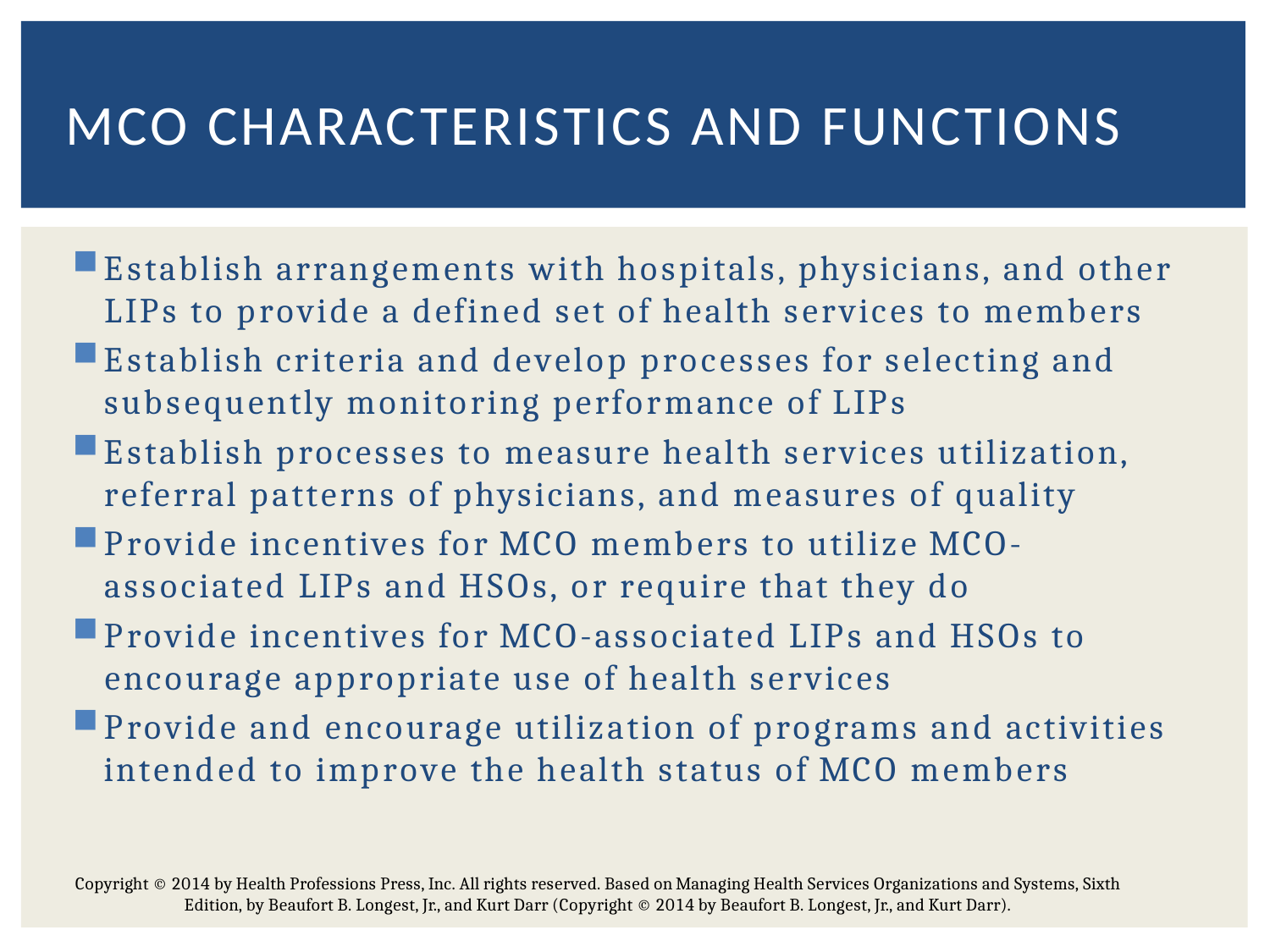

# MCO characteristics and functions
Establish arrangements with hospitals, physicians, and other LIPs to provide a defined set of health services to members
Establish criteria and develop processes for selecting and subsequently monitoring perfor­mance of LIPs
Establish processes to measure health services utilization, referral patterns of physicians, and measures of quality
Provide incentives for MCO members to utilize MCO-associated LIPs and HSOs, or require that they do
Provide incentives for MCO-associated LIPs and HSOs to encourage appropriate use of health services
Provide and encourage utilization of programs and activities intended to improve the health status of MCO members

Copyright © 2014 by Health Professions Press, Inc. All rights reserved. Based on Managing Health Services Organizations and Systems, Sixth Edition, by Beaufort B. Longest, Jr., and Kurt Darr (Copyright © 2014 by Beaufort B. Longest, Jr., and Kurt Darr).